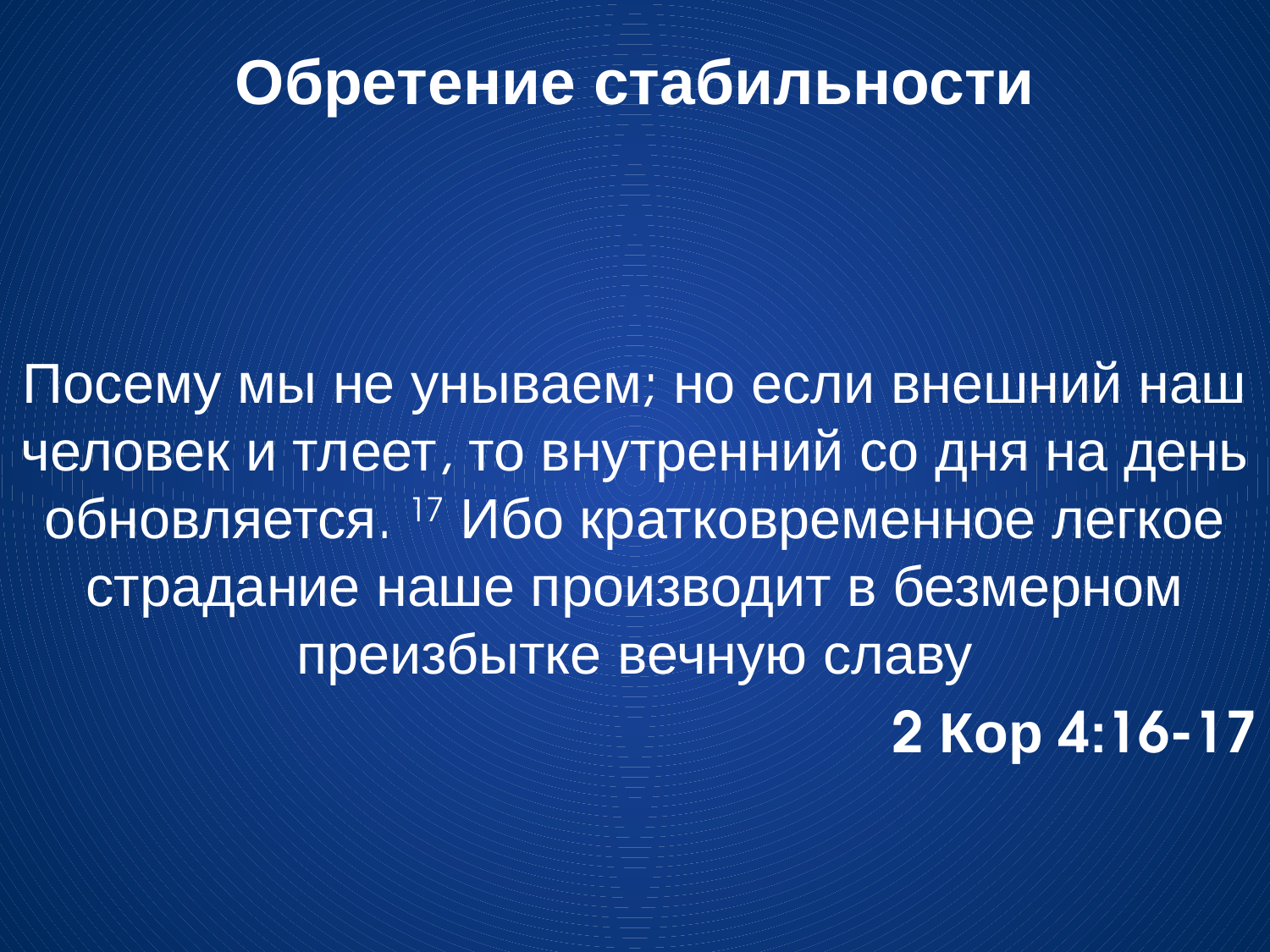

# Обретение стабильности
Посему мы не унываем; но если внешний наш человек и тлеет, то внутренний со дня на день обновляется. 17 Ибо кратковременное легкое страдание наше производит в безмерном преизбытке вечную славу
2 Кор 4:16-17